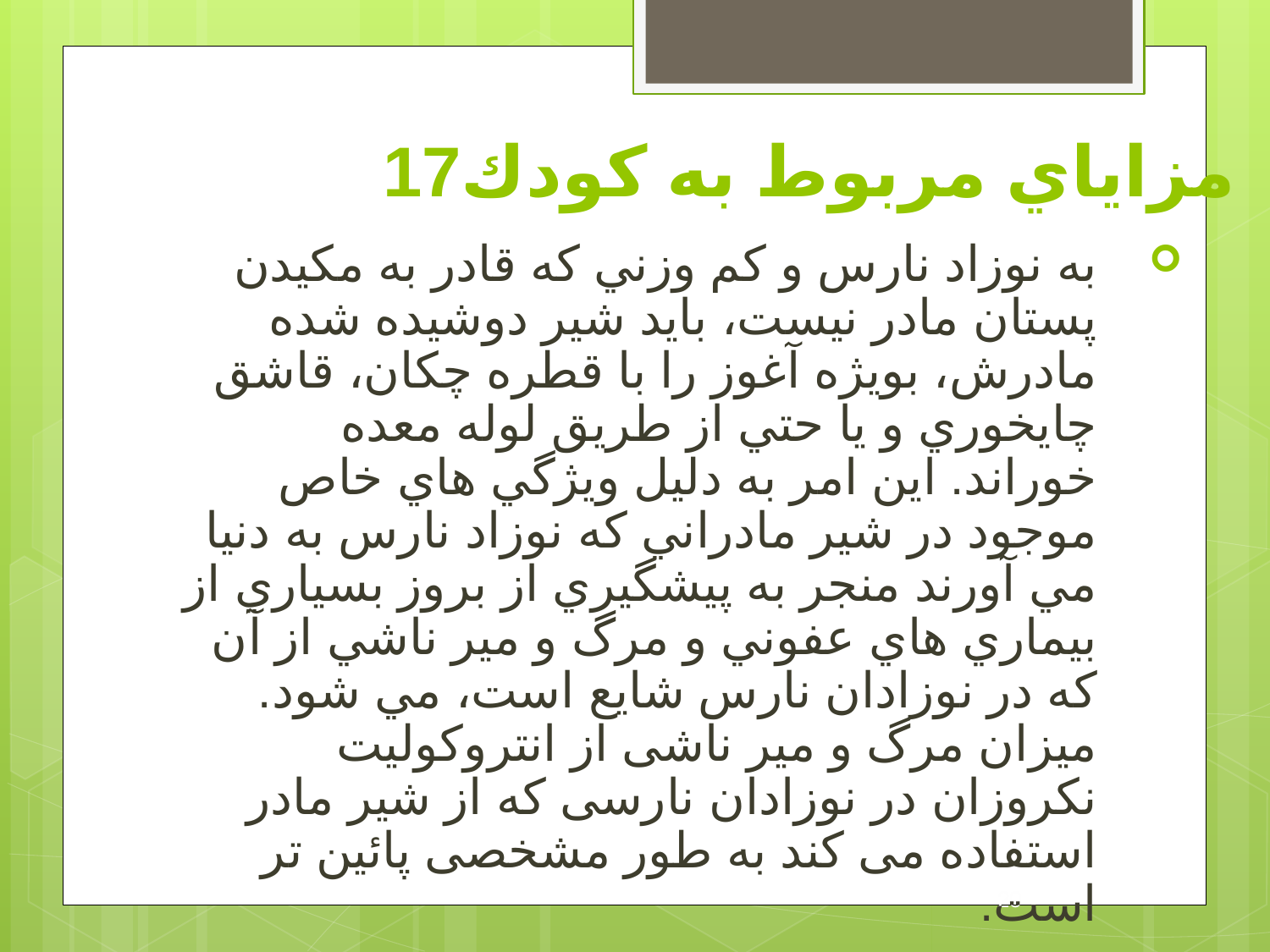

# مزاياي مربوط به كودك17
به نوزاد نارس و كم وزني كه قادر به مكيدن پستان مادر نيست، بايد شير دوشيده شده مادرش، بويژه آغوز را با قطره چكان، قاشق چايخوري و يا حتي از طريق لوله معده خوراند. اين امر به دليل ويژگي هاي خاص موجود در شير مادراني كه نوزاد نارس به دنيا مي آورند منجر به پيشگيري از بروز بسياري از بيماري هاي عفوني و مرگ و مير ناشي از آن كه در نوزادان نارس شايع است، مي شود. ميزان مرگ و مير ناشی از انتروکوليت نکروزان در نوزادان نارسی که از شير مادر استفاده می کند به طور مشخصی پائين تر است.

20